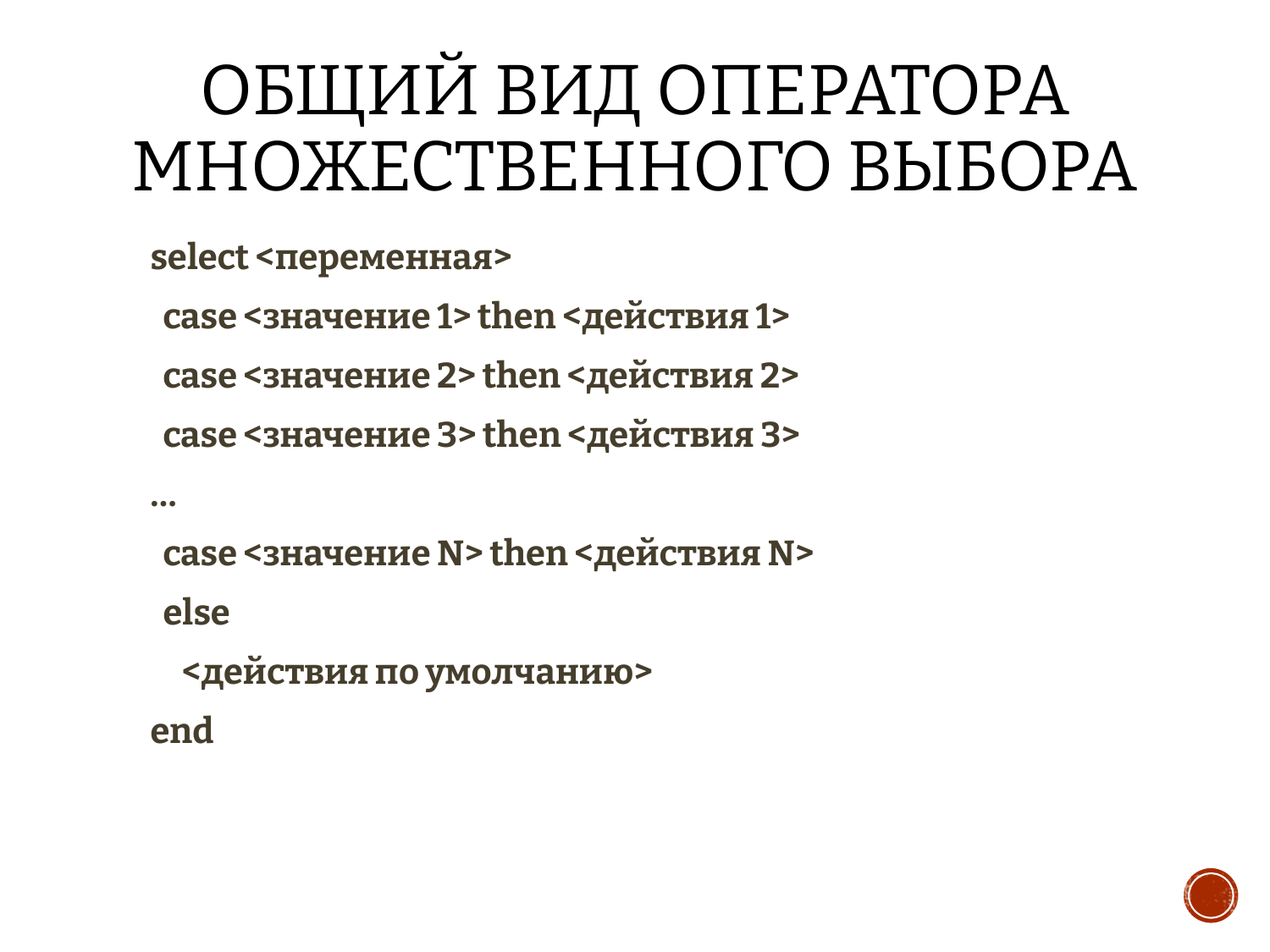

# Общий вид оператора множественного выбора
select <переменная>
  case <значение 1> then <действия 1>
  case <значение 2> then <действия 2>
  case <значение 3> then <действия 3>
…
  case <значение N> then <действия N>
  else
     <действия по умолчанию>
end